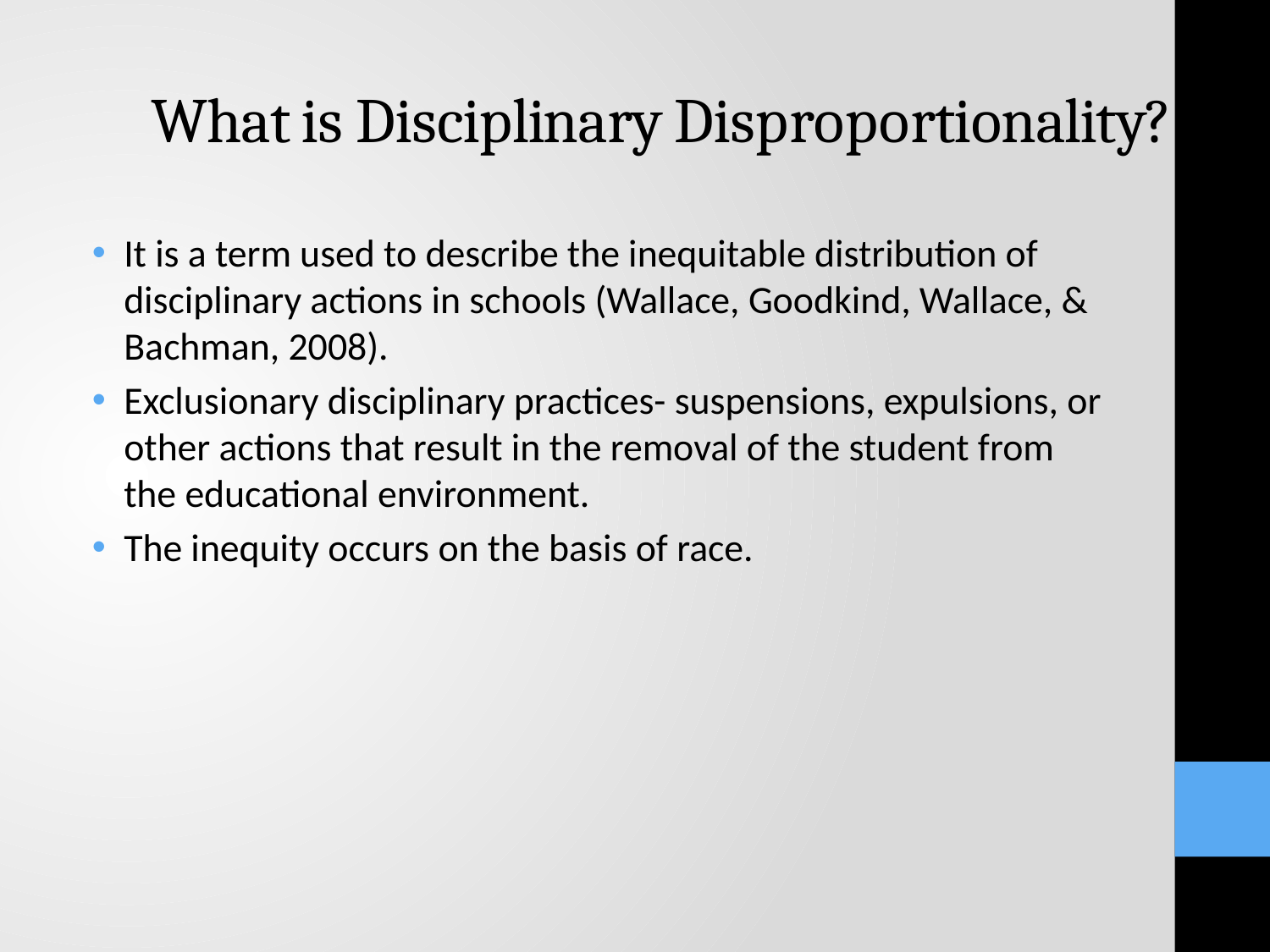

# What is Disciplinary Disproportionality?
It is a term used to describe the inequitable distribution of disciplinary actions in schools (Wallace, Goodkind, Wallace, & Bachman, 2008).
Exclusionary disciplinary practices- suspensions, expulsions, or other actions that result in the removal of the student from the educational environment.
The inequity occurs on the basis of race.